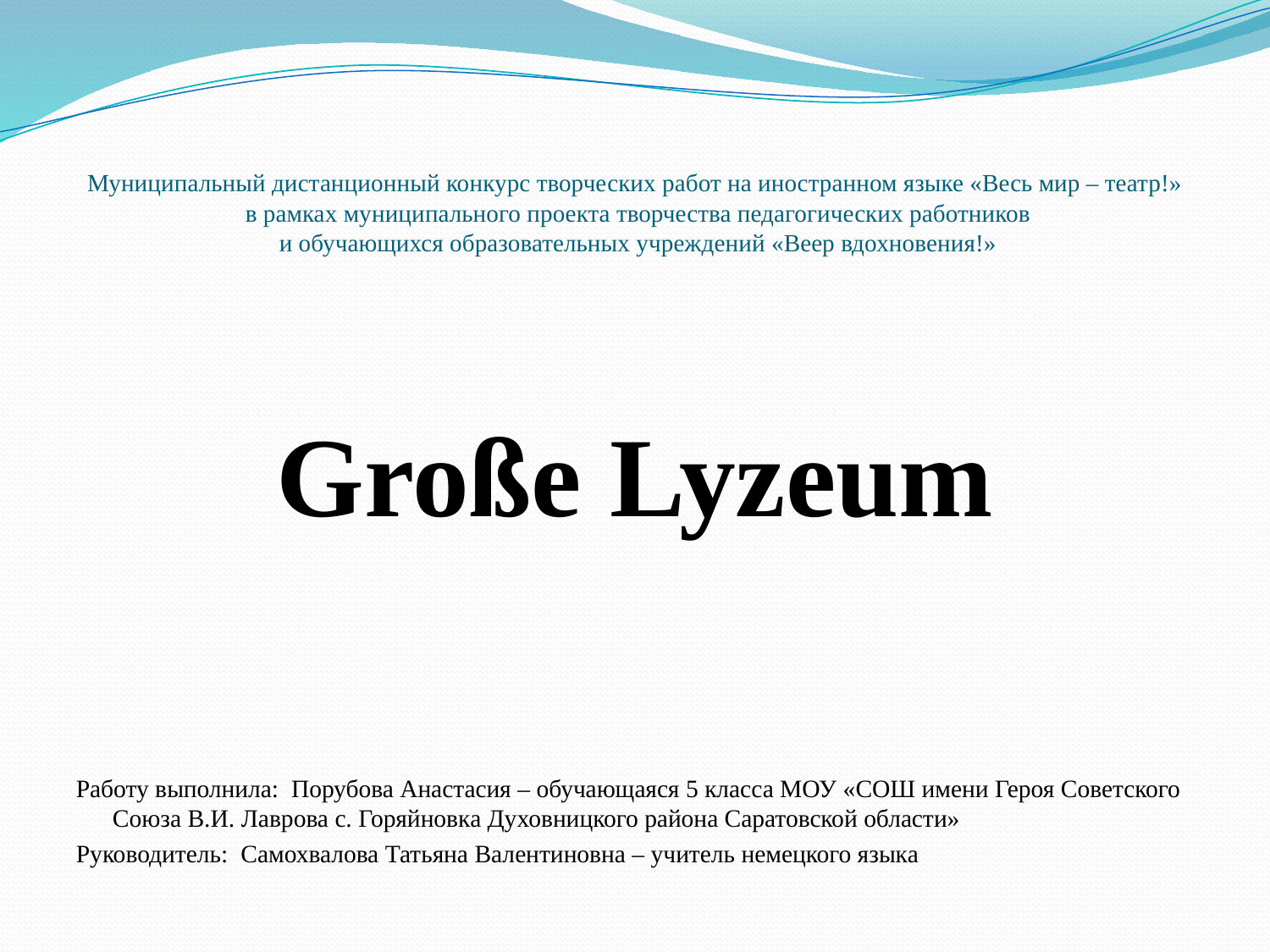

# Муниципальный дистанционный конкурс творческих работ на иностранном языке «Весь мир – театр!» в рамках муниципального проекта творчества педагогических работников и обучающихся образовательных учреждений «Веер вдохновения!»

Große Lyzeum

Работу выполнила:  Порубова Анастасия – обучающаяся 5 класса МОУ «СОШ имени Героя Советского Союза В.И. Лаврова с. Горяйновка Духовницкого района Саратовской области»
Руководитель:  Самохвалова Татьяна Валентиновна – учитель немецкого языка